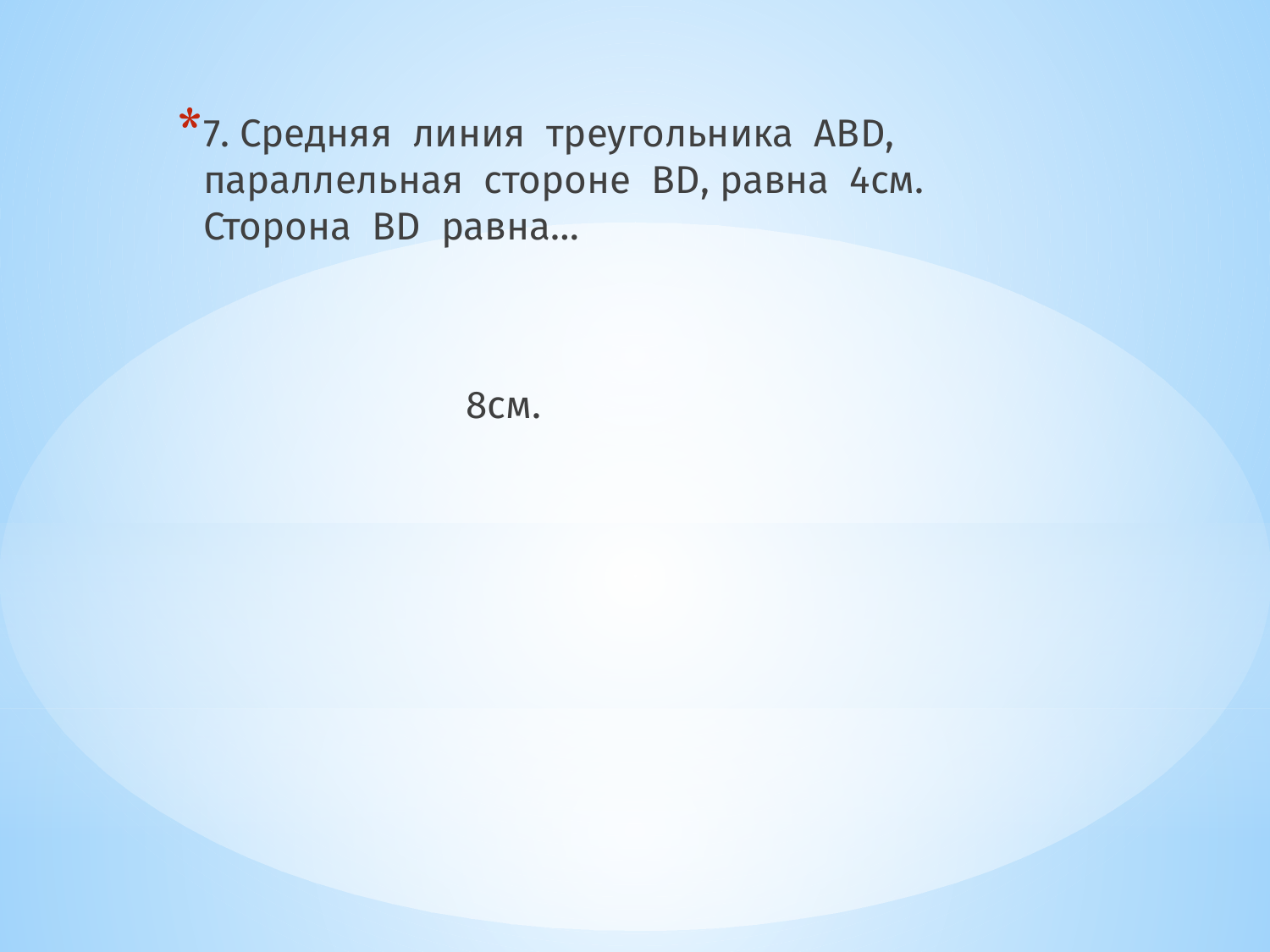

7. Средняя  линия  треугольника  АВD, параллельная  стороне  ВD, равна  4см.  Сторона  ВD  равна…

                             8см.